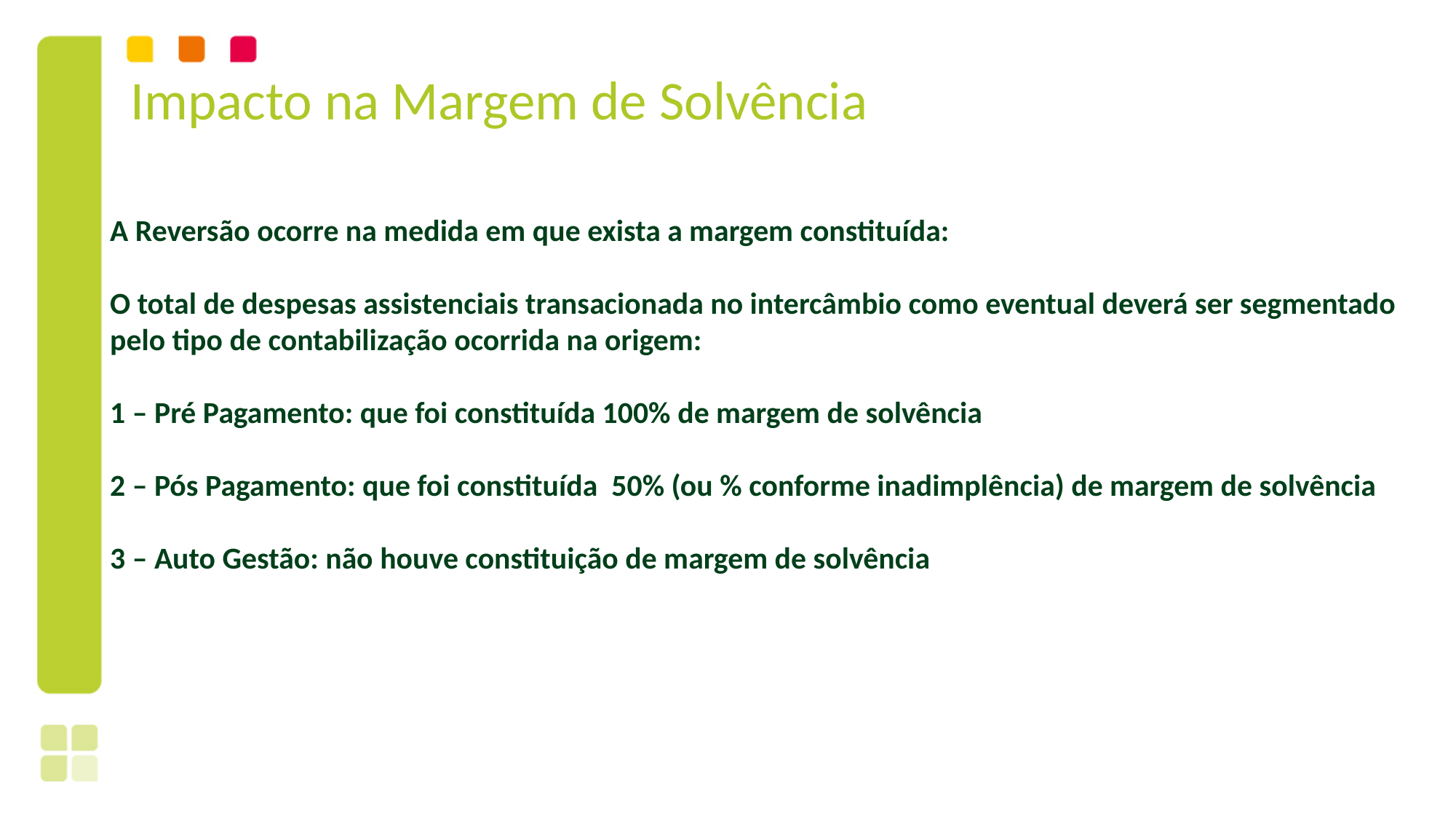

# Impacto na Margem de Solvência
A Reversão ocorre na medida em que exista a margem constituída:

O total de despesas assistenciais transacionada no intercâmbio como eventual deverá ser segmentado pelo tipo de contabilização ocorrida na origem:

1 – Pré Pagamento: que foi constituída 100% de margem de solvência

2 – Pós Pagamento: que foi constituída  50% (ou % conforme inadimplência) de margem de solvência

3 – Auto Gestão: não houve constituição de margem de solvência